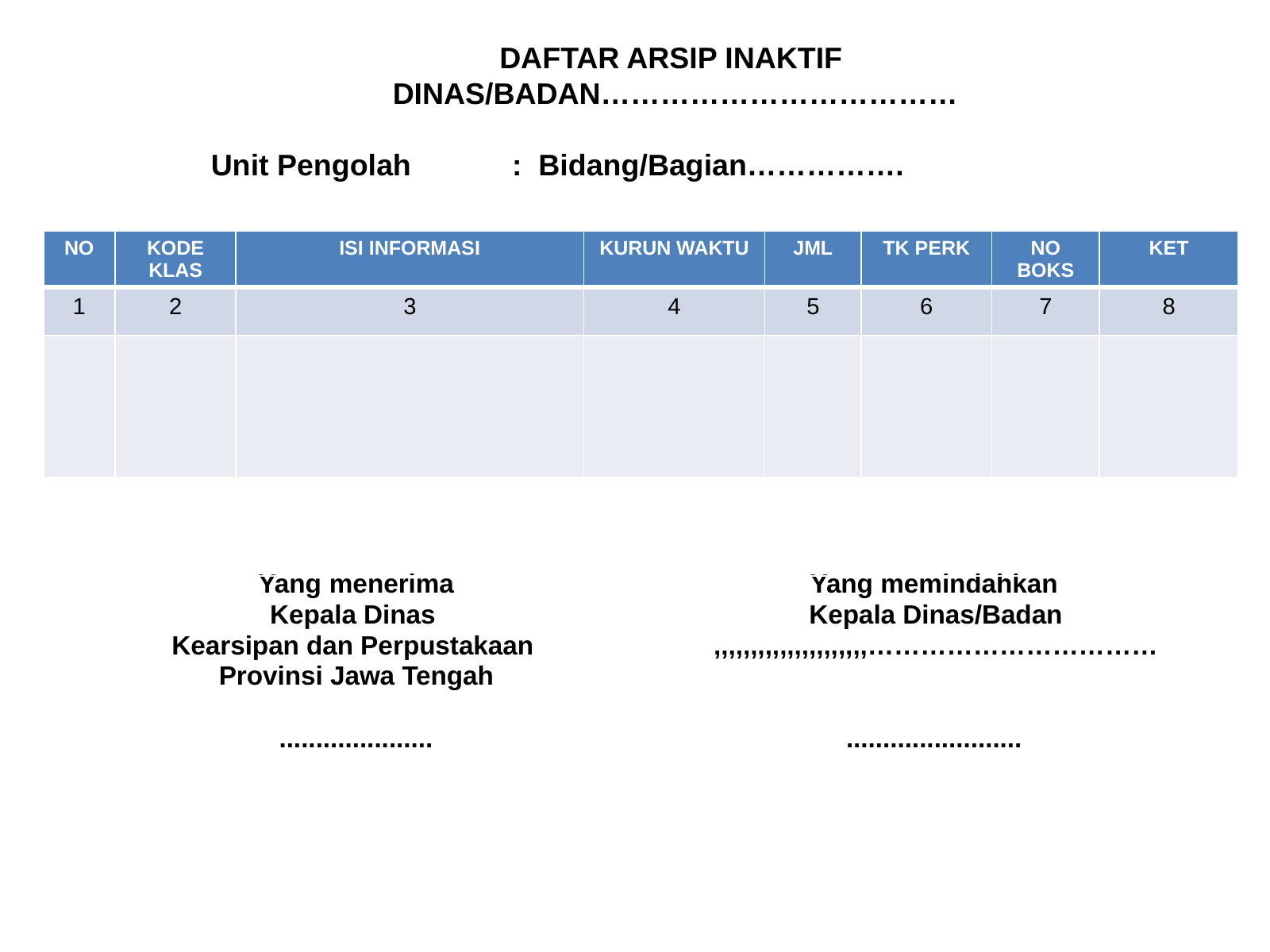

DAFTAR ARSIP INAKTIF
DINAS/BADAN………………………………

Unit Pengolah	:  Bidang/Bagian…………….

| NO | KODE KLAS | ISI INFORMASI | KURUN WAKTU | JML | TK PERK | NO BOKS | KET |
| --- | --- | --- | --- | --- | --- | --- | --- |
| 1 | 2 | 3 | 4 | 5 | 6 | 7 | 8 |
|  |  |  |  |  |  |  |  |

| Yang menerima | Yang memindahkan |
| --- | --- |
| Kepala Dinas Kearsipan dan Perpustakaan Provinsi Jawa Tengah | Kepala Dinas/Badan ,,,,,,,,,,,,,,,,,,,,,…………………………… |
| ..................... | ........................ |